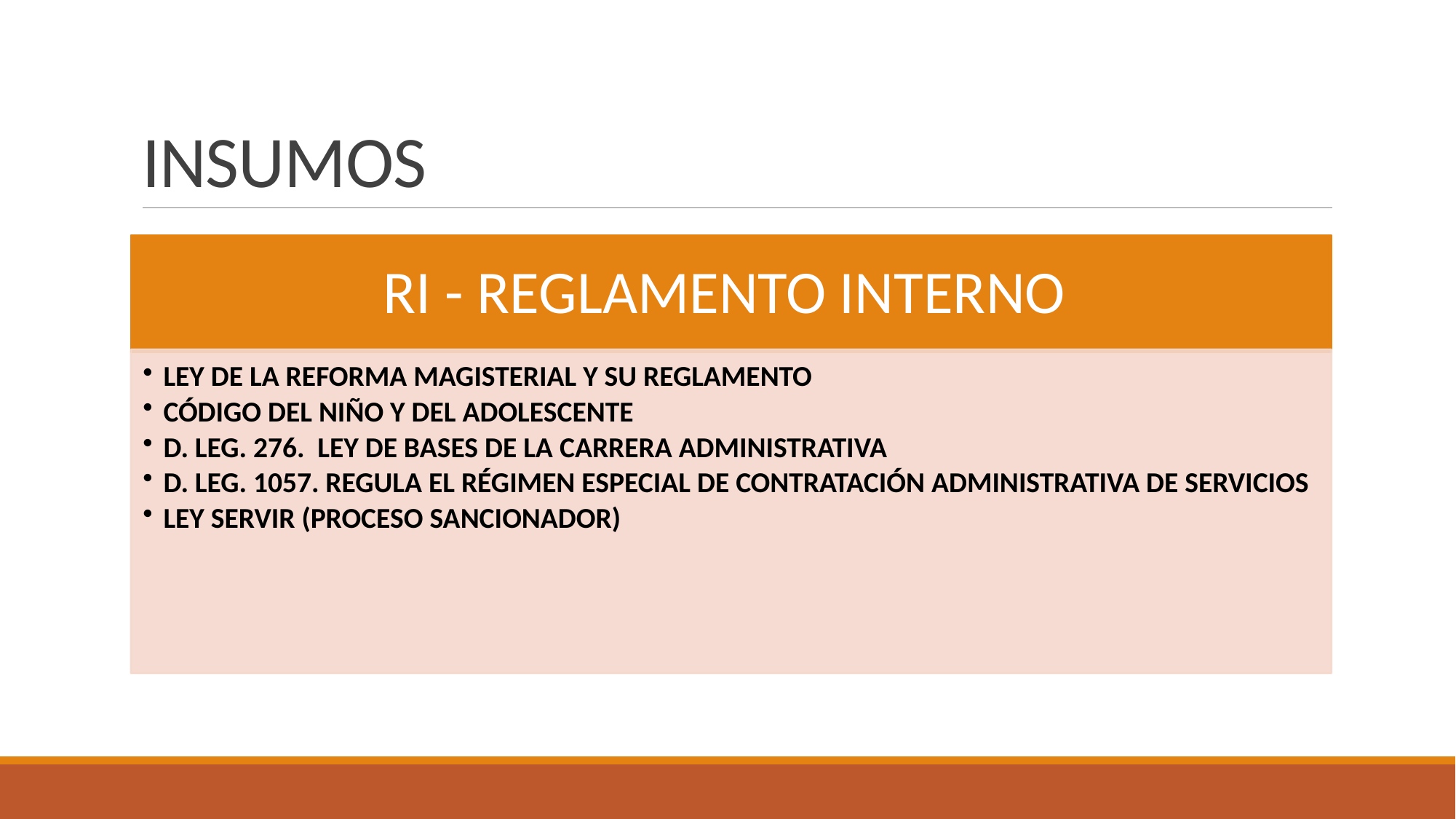

# INSUMOS
RI - REGLAMENTO INTERNO
LEY DE LA REFORMA MAGISTERIAL Y SU REGLAMENTO
CÓDIGO DEL NIÑO Y DEL ADOLESCENTE
D. LEG. 276.  LEY DE BASES DE LA CARRERA ADMINISTRATIVA
D. LEG. 1057. REGULA EL RÉGIMEN ESPECIAL DE CONTRATACIÓN ADMINISTRATIVA DE SERVICIOS
LEY SERVIR (PROCESO SANCIONADOR)